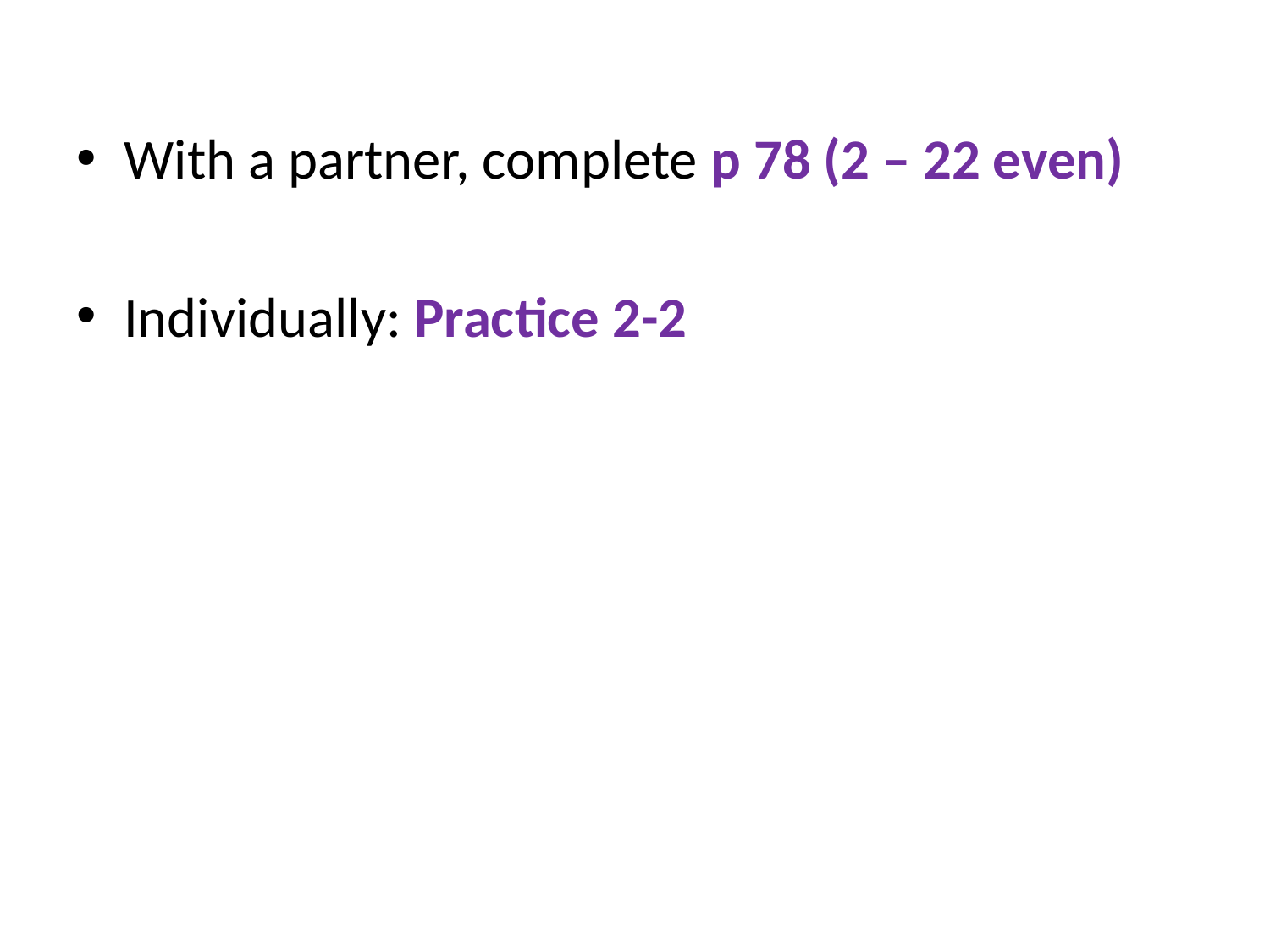

#
With a partner, complete p 78 (2 – 22 even)

Individually: Practice 2-2